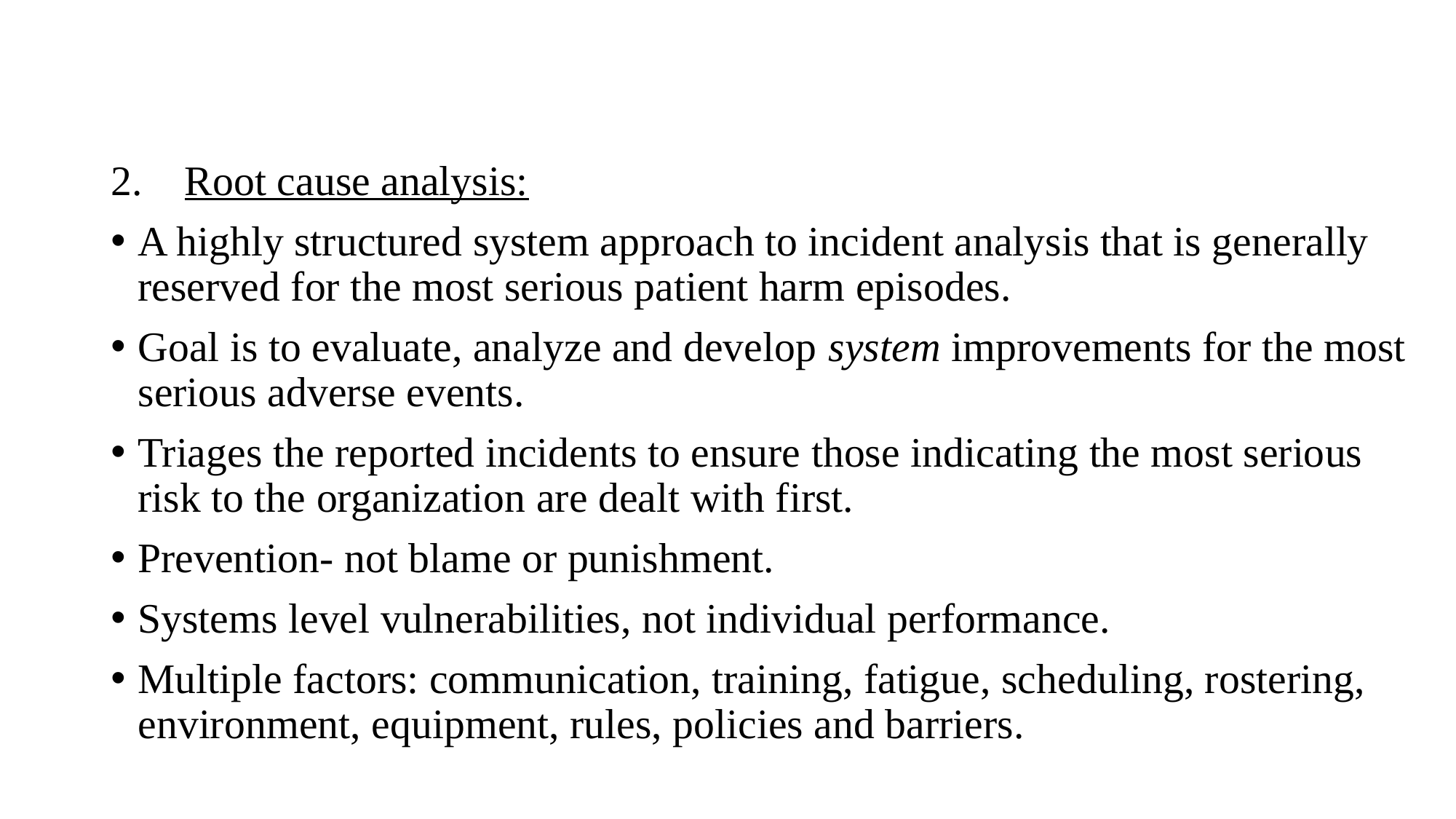

#
2.    Root cause analysis:
A highly structured system approach to incident analysis that is generally reserved for the most serious patient harm episodes.
Goal is to evaluate, analyze and develop system improvements for the most serious adverse events.
Triages the reported incidents to ensure those indicating the most serious risk to the organization are dealt with first.
Prevention- not blame or punishment.
Systems level vulnerabilities, not individual performance.
Multiple factors: communication, training, fatigue, scheduling, rostering, environment, equipment, rules, policies and barriers.